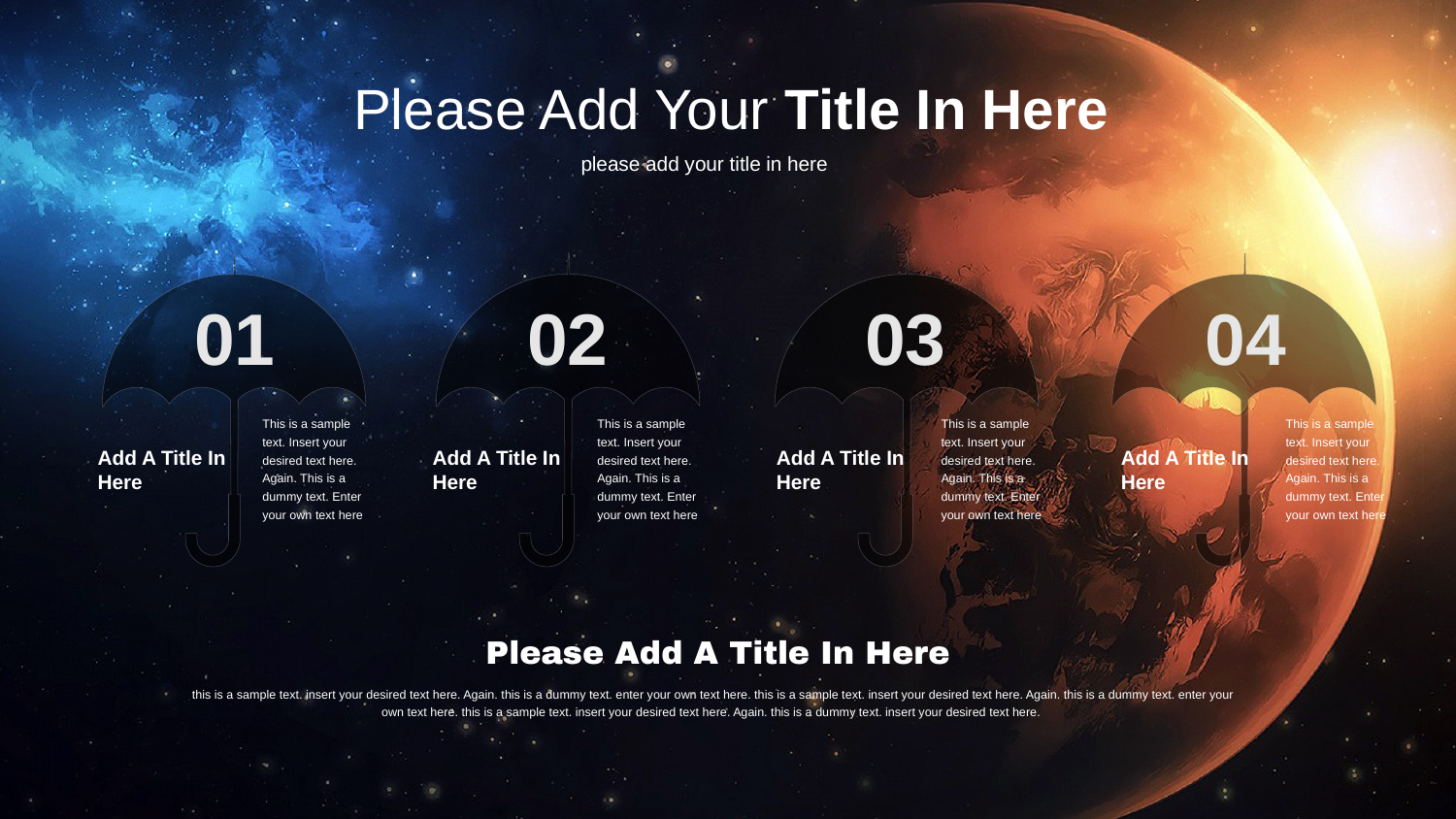

01

02

03

04
This is a sample text. Insert your desired text here. Again. This is a dummy text. Enter your own text here
Add A Title In Here
This is a sample text. Insert your desired text here. Again. This is a dummy text. Enter your own text here
Add A Title In Here
This is a sample text. Insert your desired text here. Again. This is a dummy text. Enter your own text here
Add A Title In Here
This is a sample text. Insert your desired text here. Again. This is a dummy text. Enter your own text here
Add A Title In Here
Please Add A Title In Here
this is a sample text. insert your desired text here. Again. this is a dummy text. enter your own text here. this is a sample text. insert your desired text here. Again. this is a dummy text. enter your own text here. this is a sample text. insert your desired text here. Again. this is a dummy text. insert your desired text here.